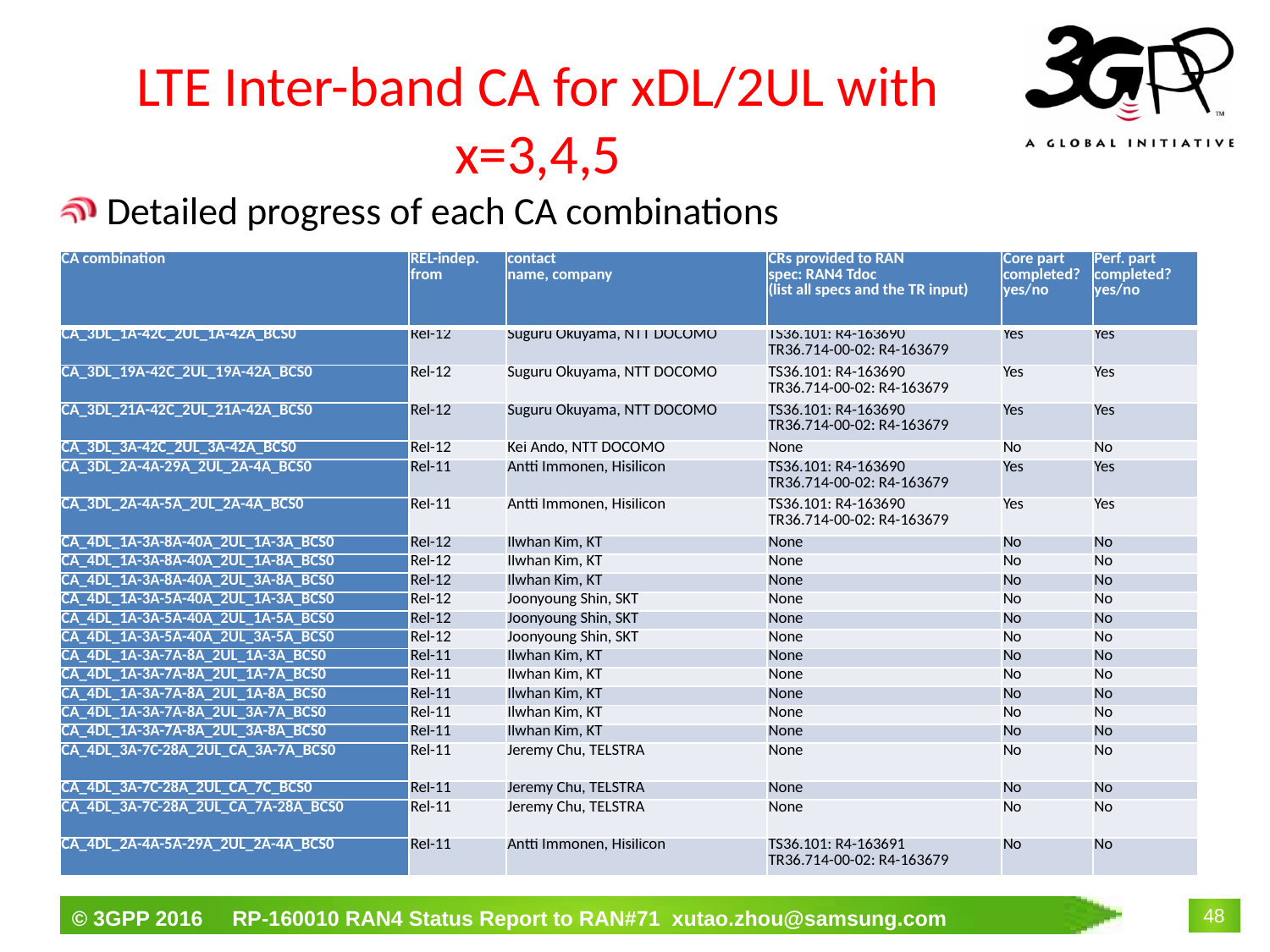

# LTE Inter-band CA for xDL/2UL with x=3,4,5
Detailed progress of each CA combinations

| CA combination | REL-indep. from | contact name, company | CRs provided to RAN spec: RAN4 Tdoc (list all specs and the TR input) | Core part completed? yes/no | Perf. part completed? yes/no |
| --- | --- | --- | --- | --- | --- |
| CA\_3DL\_1A-42C\_2UL\_1A-42A\_BCS0 | Rel-12 | Suguru Okuyama, NTT DOCOMO | TS36.101: R4-163690 TR36.714-00-02: R4-163679 | Yes | Yes |
| CA\_3DL\_19A-42C\_2UL\_19A-42A\_BCS0 | Rel-12 | Suguru Okuyama, NTT DOCOMO | TS36.101: R4-163690 TR36.714-00-02: R4-163679 | Yes | Yes |
| CA\_3DL\_21A-42C\_2UL\_21A-42A\_BCS0 | Rel-12 | Suguru Okuyama, NTT DOCOMO | TS36.101: R4-163690 TR36.714-00-02: R4-163679 | Yes | Yes |
| CA\_3DL\_3A-42C\_2UL\_3A-42A\_BCS0 | Rel-12 | Kei Ando, NTT DOCOMO | None | No | No |
| CA\_3DL\_2A-4A-29A\_2UL\_2A-4A\_BCS0 | Rel-11 | Antti Immonen, Hisilicon | TS36.101: R4-163690 TR36.714-00-02: R4-163679 | Yes | Yes |
| CA\_3DL\_2A-4A-5A\_2UL\_2A-4A\_BCS0 | Rel-11 | Antti Immonen, Hisilicon | TS36.101: R4-163690 TR36.714-00-02: R4-163679 | Yes | Yes |
| CA\_4DL\_1A-3A-8A-40A\_2UL\_1A-3A\_BCS0 | Rel-12 | Ilwhan Kim, KT | None | No | No |
| CA\_4DL\_1A-3A-8A-40A\_2UL\_1A-8A\_BCS0 | Rel-12 | Ilwhan Kim, KT | None | No | No |
| CA\_4DL\_1A-3A-8A-40A\_2UL\_3A-8A\_BCS0 | Rel-12 | Ilwhan Kim, KT | None | No | No |
| CA\_4DL\_1A-3A-5A-40A\_2UL\_1A-3A\_BCS0 | Rel-12 | Joonyoung Shin, SKT | None | No | No |
| CA\_4DL\_1A-3A-5A-40A\_2UL\_1A-5A\_BCS0 | Rel-12 | Joonyoung Shin, SKT | None | No | No |
| CA\_4DL\_1A-3A-5A-40A\_2UL\_3A-5A\_BCS0 | Rel-12 | Joonyoung Shin, SKT | None | No | No |
| CA\_4DL\_1A-3A-7A-8A\_2UL\_1A-3A\_BCS0 | Rel-11 | Ilwhan Kim, KT | None | No | No |
| CA\_4DL\_1A-3A-7A-8A\_2UL\_1A-7A\_BCS0 | Rel-11 | Ilwhan Kim, KT | None | No | No |
| CA\_4DL\_1A-3A-7A-8A\_2UL\_1A-8A\_BCS0 | Rel-11 | Ilwhan Kim, KT | None | No | No |
| CA\_4DL\_1A-3A-7A-8A\_2UL\_3A-7A\_BCS0 | Rel-11 | Ilwhan Kim, KT | None | No | No |
| CA\_4DL\_1A-3A-7A-8A\_2UL\_3A-8A\_BCS0 | Rel-11 | Ilwhan Kim, KT | None | No | No |
| CA\_4DL\_3A-7C-28A\_2UL\_CA\_3A-7A\_BCS0 | Rel-11 | Jeremy Chu, TELSTRA | None | No | No |
| CA\_4DL\_3A-7C-28A\_2UL\_CA\_7C\_BCS0 | Rel-11 | Jeremy Chu, TELSTRA | None | No | No |
| CA\_4DL\_3A-7C-28A\_2UL\_CA\_7A-28A\_BCS0 | Rel-11 | Jeremy Chu, TELSTRA | None | No | No |
| CA\_4DL\_2A-4A-5A-29A\_2UL\_2A-4A\_BCS0 | Rel-11 | Antti Immonen, Hisilicon | TS36.101: R4-163691 TR36.714-00-02: R4-163679 | No | No |